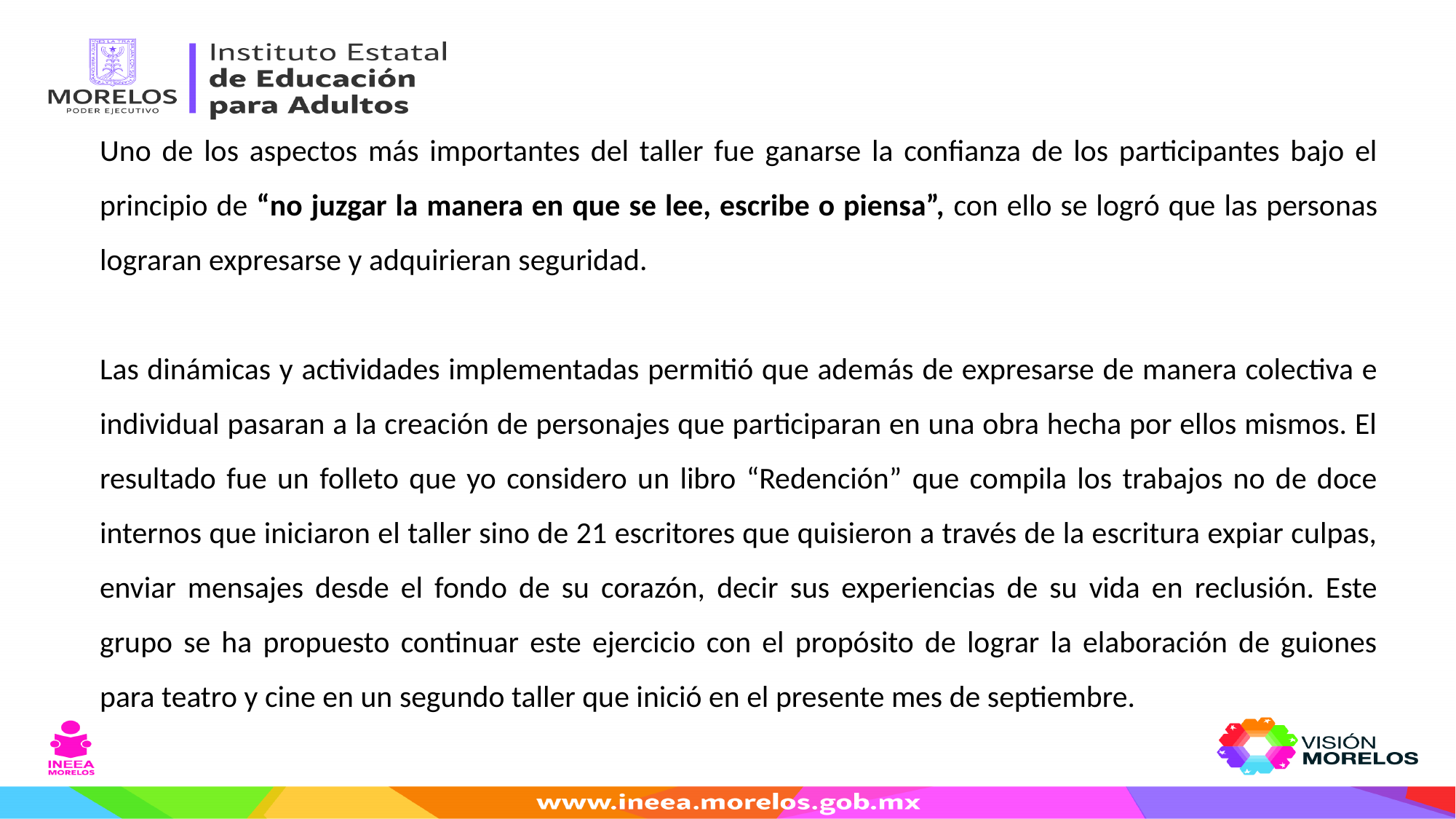

Uno de los aspectos más importantes del taller fue ganarse la confianza de los participantes bajo el principio de “no juzgar la manera en que se lee, escribe o piensa”, con ello se logró que las personas lograran expresarse y adquirieran seguridad.

Las dinámicas y actividades implementadas permitió que además de expresarse de manera colectiva e individual pasaran a la creación de personajes que participaran en una obra hecha por ellos mismos. El resultado fue un folleto que yo considero un libro “Redención” que compila los trabajos no de doce internos que iniciaron el taller sino de 21 escritores que quisieron a través de la escritura expiar culpas, enviar mensajes desde el fondo de su corazón, decir sus experiencias de su vida en reclusión. Este grupo se ha propuesto continuar este ejercicio con el propósito de lograr la elaboración de guiones para teatro y cine en un segundo taller que inició en el presente mes de septiembre.